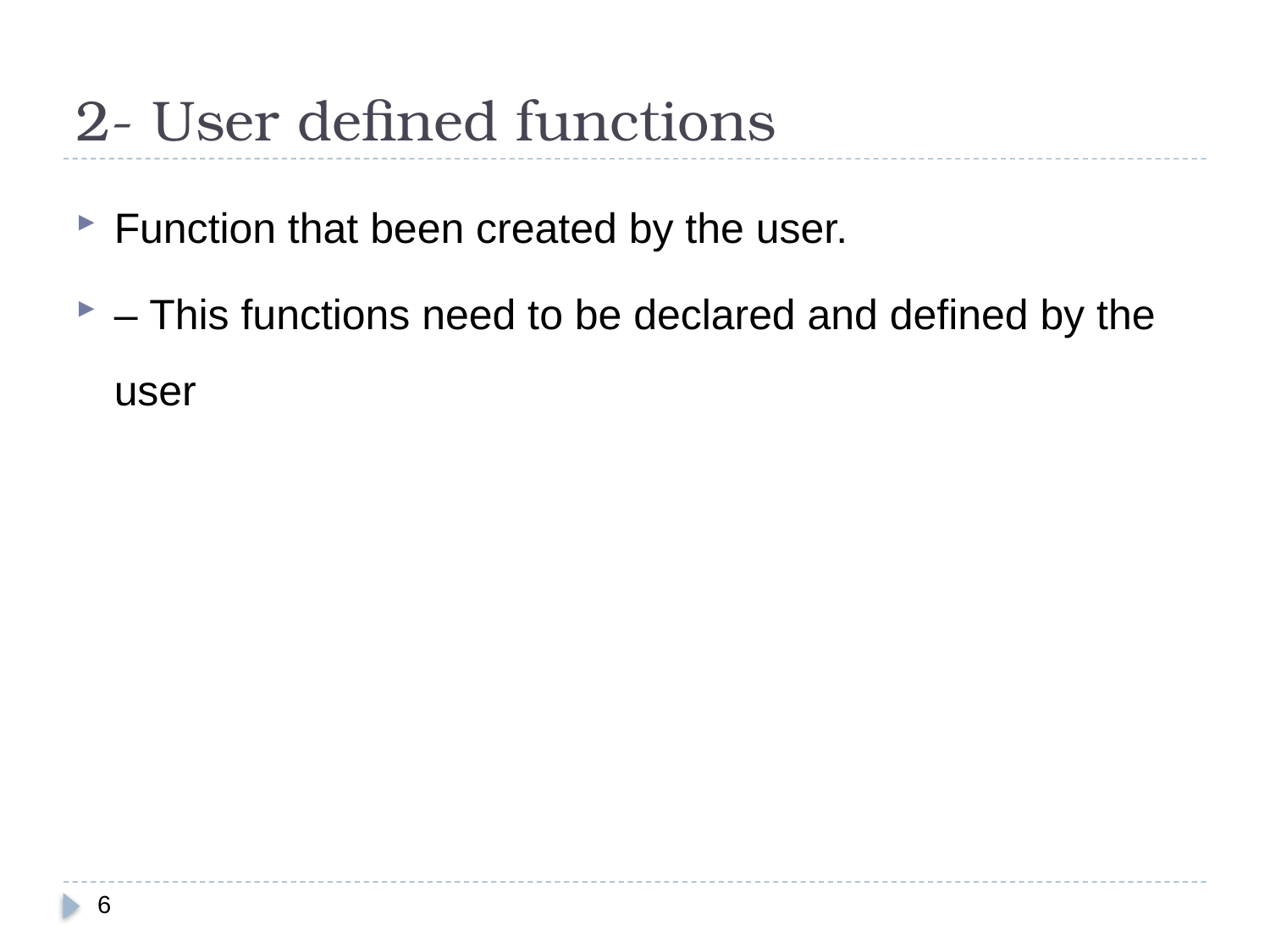

# 2- User defined functions
Function that been created by the user.
– This functions need to be declared and defined by the user
6